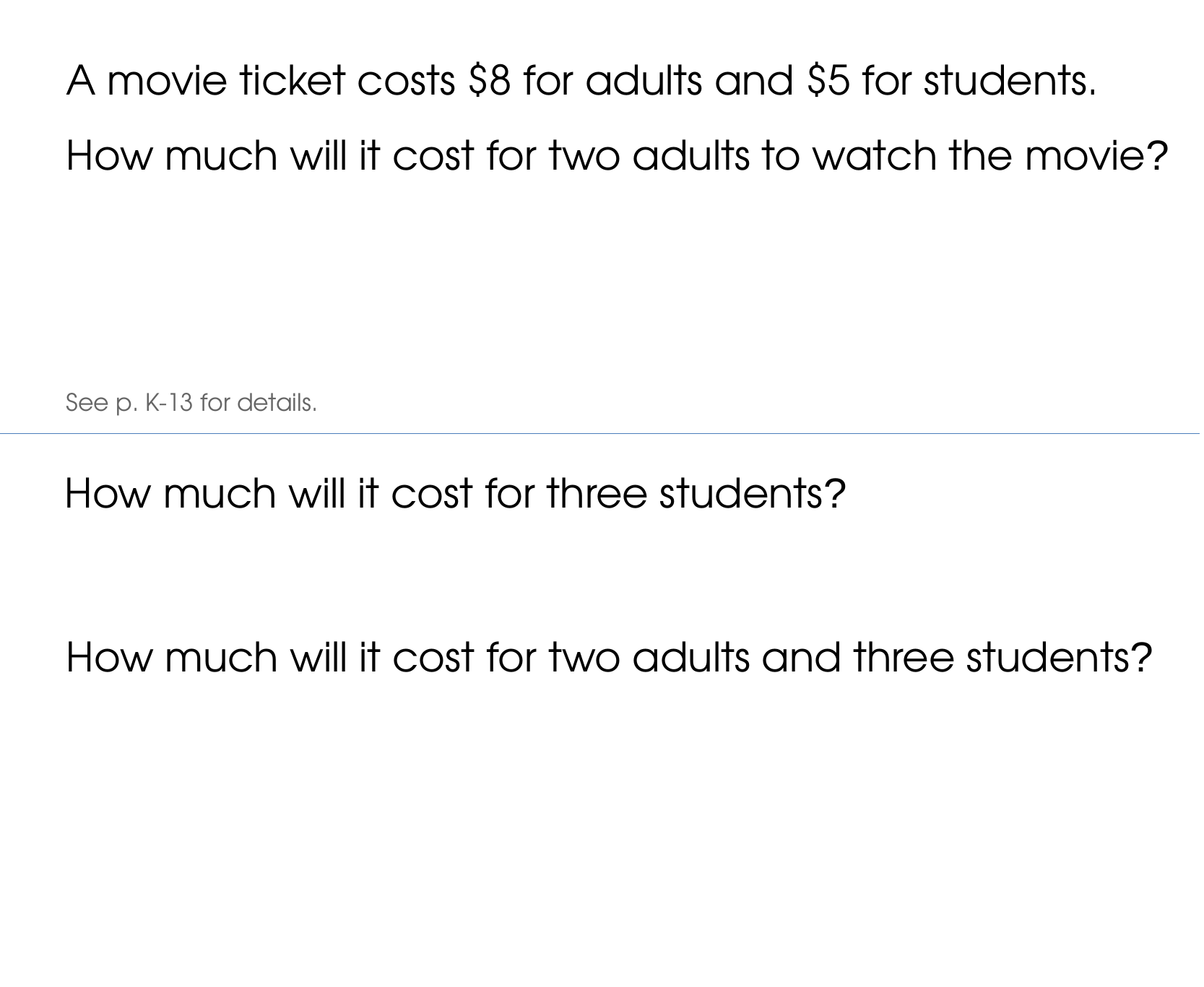

A movie ticket costs $8 for adults and $5 for students.
How much will it cost for two adults to watch the movie?
See p. K-13 for details.
How much will it cost for three students?
How much will it cost for two adults and three students?